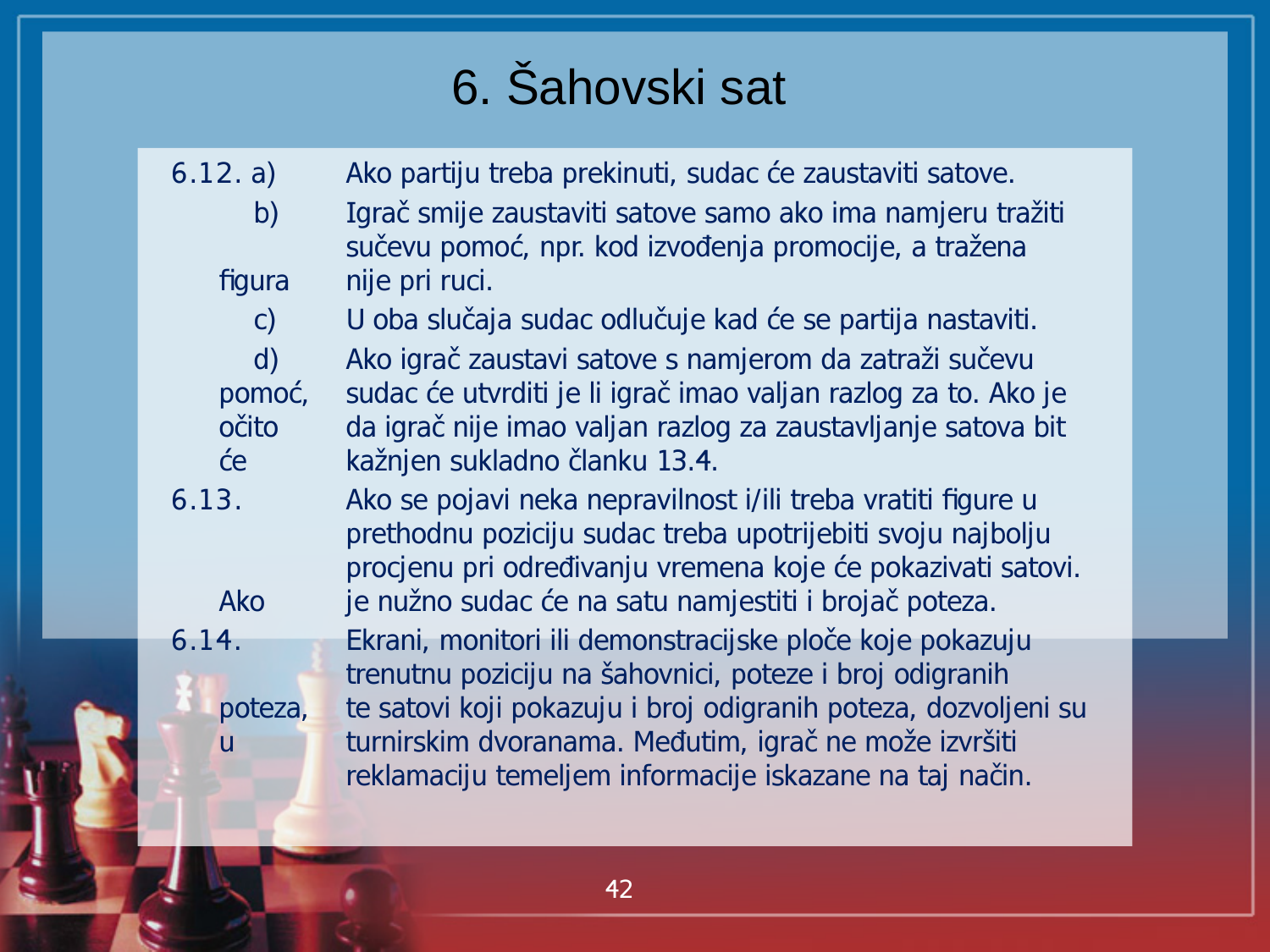

# 6. Šahovski sat
6.12. a)	Ako partiju treba prekinuti, sudac će zaustaviti satove.
	    b)	Igrač smije zaustaviti satove samo ako ima namjeru tražiti 	sučevu pomoć, npr. kod izvođenja promocije, a tražena figura 	nije pri ruci.
	    c)	U oba slučaja sudac odlučuje kad će se partija nastaviti.
	    d)	Ako igrač zaustavi satove s namjerom da zatraži sučevu pomoć, 	sudac će utvrditi je li igrač imao valjan razlog za to. Ako je očito 	da igrač nije imao valjan razlog za zaustavljanje satova bit će 	kažnjen sukladno članku 13.4.
6.13.	Ako se pojavi neka nepravilnost i/ili treba vratiti figure u 	prethodnu poziciju sudac treba upotrijebiti svoju najbolju 	procjenu pri određivanju vremena koje će pokazivati satovi. Ako 	je nužno sudac će na satu namjestiti i brojač poteza.
6.14.	Ekrani, monitori ili demonstracijske ploče koje pokazuju 	trenutnu poziciju na šahovnici, poteze i broj odigranih poteza, 	te satovi koji pokazuju i broj odigranih poteza, dozvoljeni su u 	turnirskim dvoranama. Međutim, igrač ne može izvršiti 	reklamaciju temeljem informacije iskazane na taj način.
42